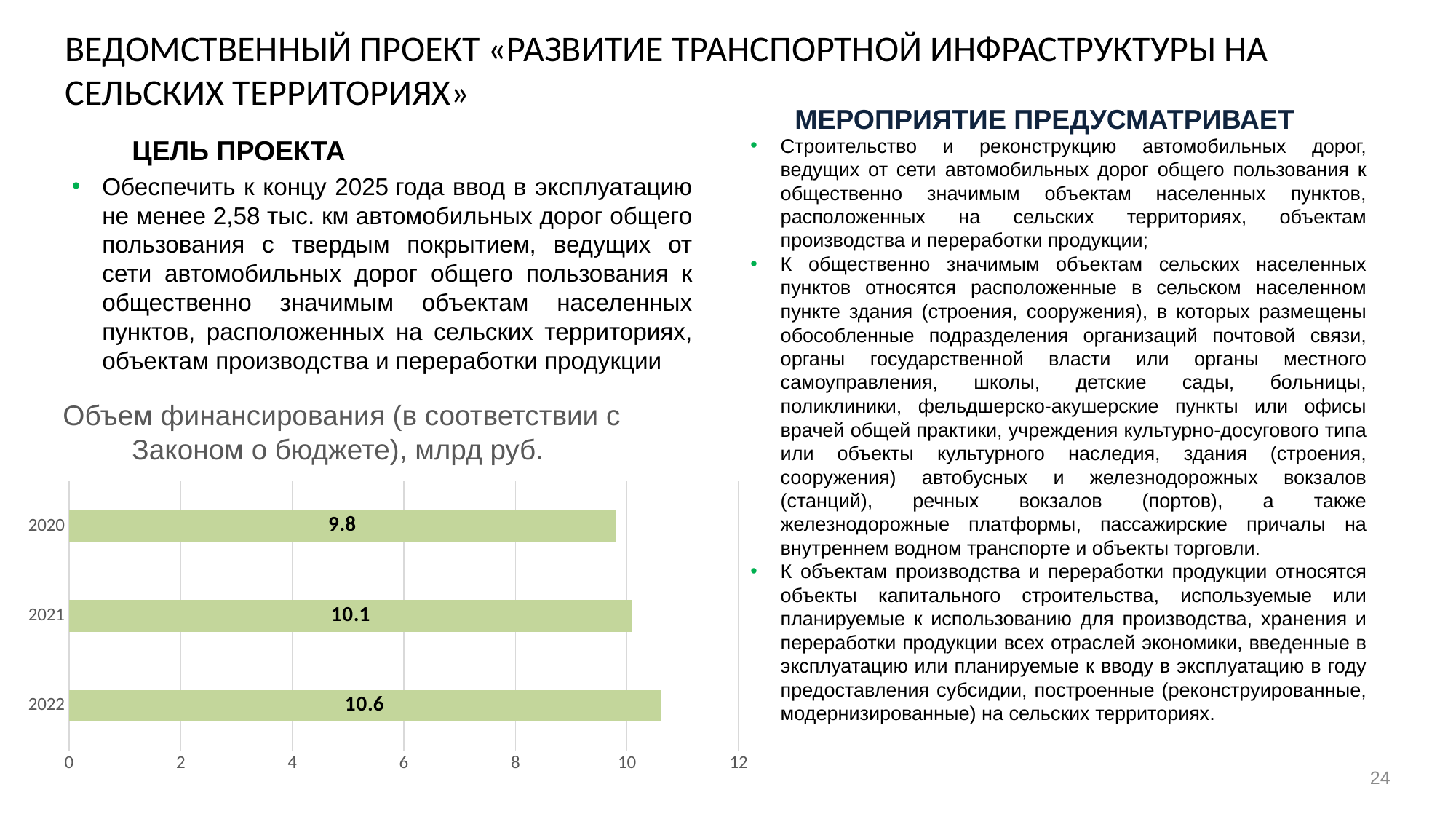

ВЕДОМСТВЕННЫЙ ПРОЕКТ «РАЗВИТИЕ ТРАНСПОРТНОЙ ИНФРАСТРУКТУРЫ НА СЕЛЬСКИХ ТЕРРИТОРИЯХ»
МЕРОПРИЯТИЕ ПРЕДУСМАТРИВАЕТ
Строительство и реконструкцию автомобильных дорог, ведущих от сети автомобильных дорог общего пользования к общественно значимым объектам населенных пунктов, расположенных на сельских территориях, объектам производства и переработки продукции;
К общественно значимым объектам сельских населенных пунктов относятся расположенные в сельском населенном пункте здания (строения, сооружения), в которых размещены обособленные подразделения организаций почтовой связи, органы государственной власти или органы местного самоуправления, школы, детские сады, больницы, поликлиники, фельдшерско-акушерские пункты или офисы врачей общей практики, учреждения культурно-досугового типа или объекты культурного наследия, здания (строения, сооружения) автобусных и железнодорожных вокзалов (станций), речных вокзалов (портов), а также железнодорожные платформы, пассажирские причалы на внутреннем водном транспорте и объекты торговли.
К объектам производства и переработки продукции относятся объекты капитального строительства, используемые или планируемые к использованию для производства, хранения и переработки продукции всех отраслей экономики, введенные в эксплуатацию или планируемые к вводу в эксплуатацию в году предоставления субсидии, построенные (реконструированные, модернизированные) на сельских территориях.
ЦЕЛЬ ПРОЕКТА
Обеспечить к концу 2025 года ввод в эксплуатацию не менее 2,58 тыс. км автомобильных дорог общего пользования с твердым покрытием, ведущих от сети автомобильных дорог общего пользования к общественно значимым объектам населенных пунктов, расположенных на сельских территориях, объектам производства и переработки продукции
Объем финансирования (в соответствии с Законом о бюджете), млрд руб.

### Chart

| Category | Ряд 1 |
|---|---|
| 2022 | 10.6 |
| 2021 | 10.1 |
| 2020 | 9.8 |

24